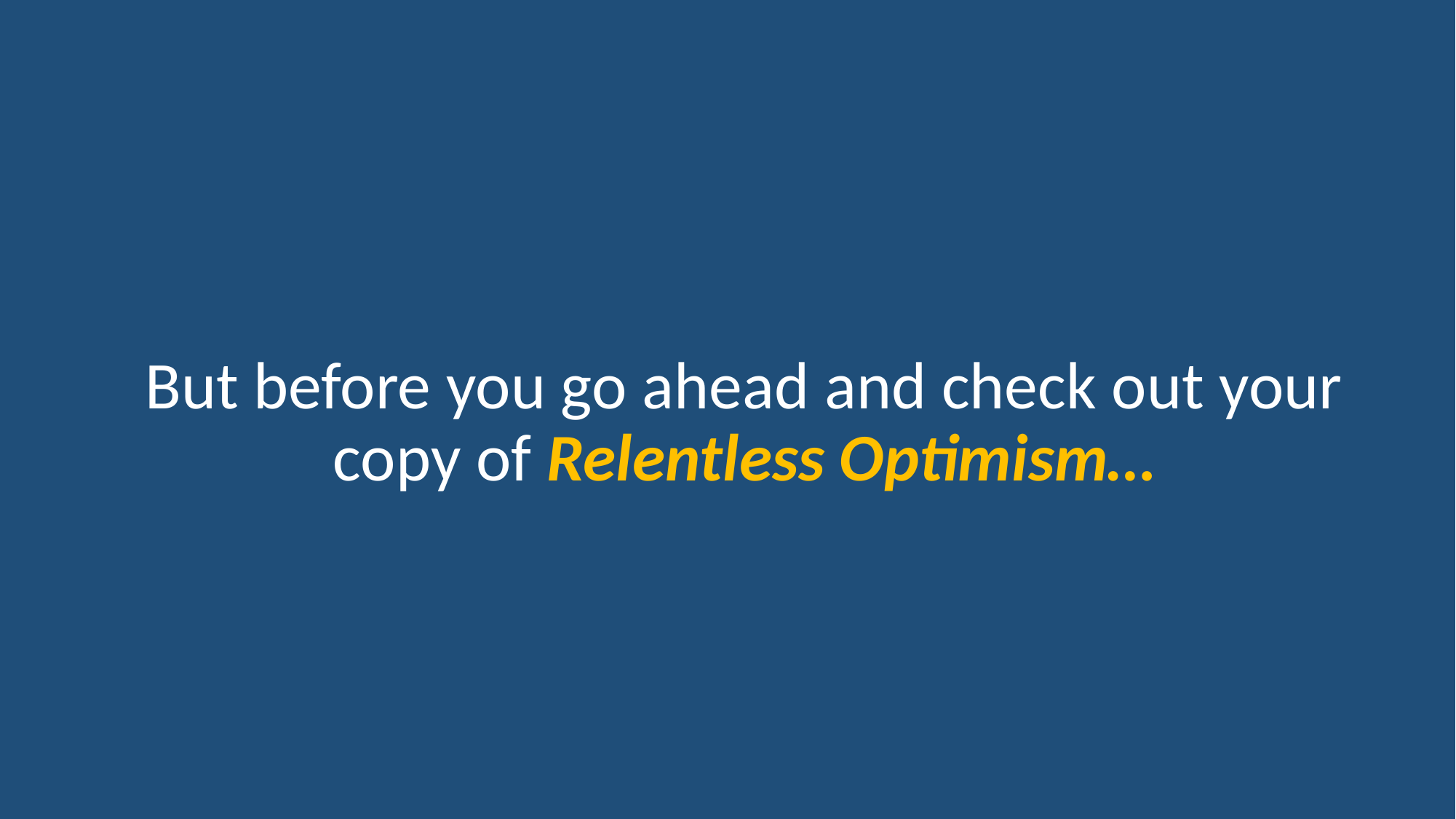

# But before you go ahead and check out your copy of Relentless Optimism…